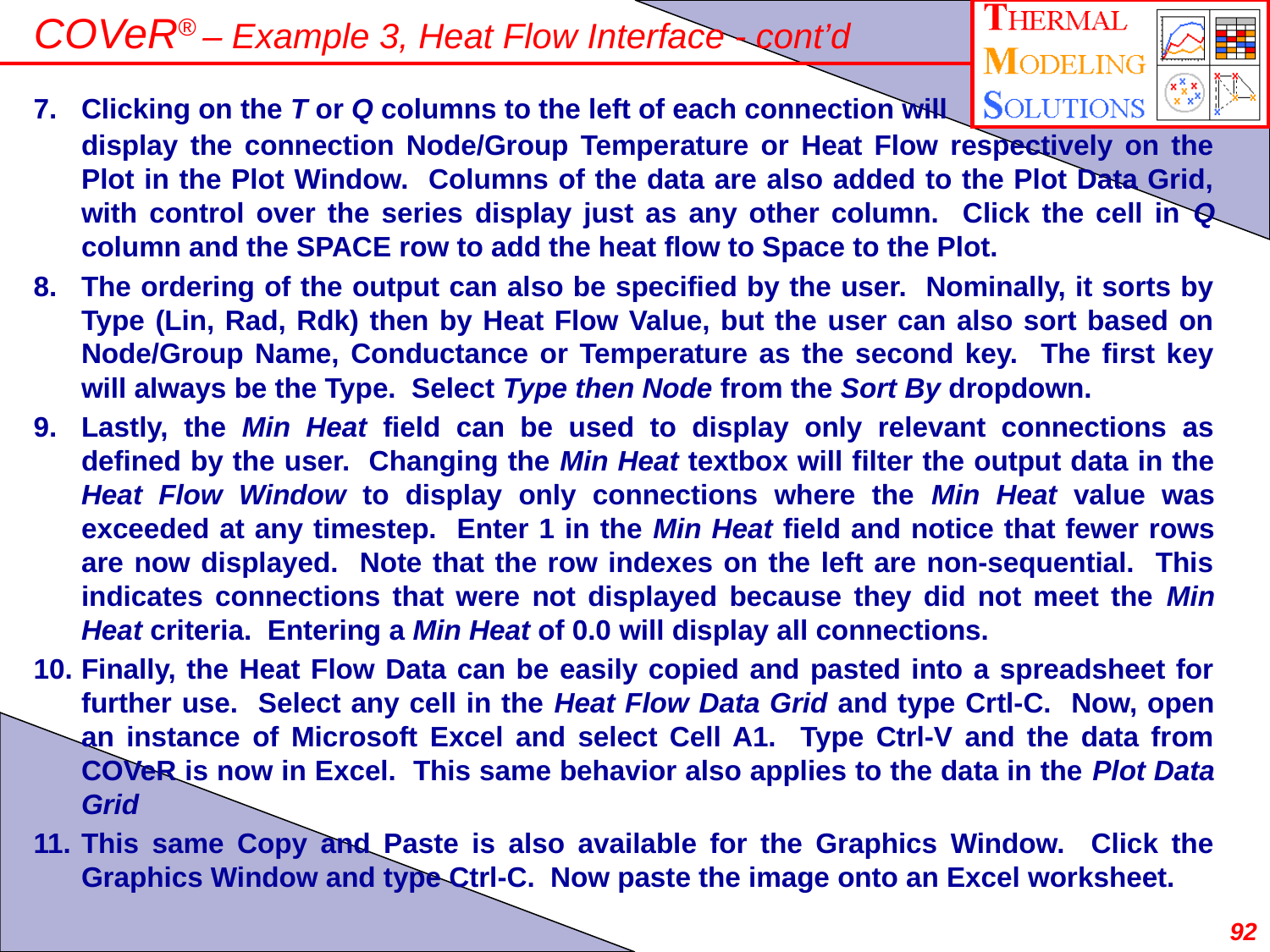

# COVeR® – Example 3, Heat Flow Interface - cont’d
Clicking on the T or Q columns to the left of each connection will
	display the connection Node/Group Temperature or Heat Flow respectively on the Plot in the Plot Window.  Columns of the data are also added to the Plot Data Grid, with control over the series display just as any other column.  Click the cell in Q column and the SPACE row to add the heat flow to Space to the Plot.
The ordering of the output can also be specified by the user.  Nominally, it sorts by Type (Lin, Rad, Rdk) then by Heat Flow Value, but the user can also sort based on Node/Group Name, Conductance or Temperature as the second key.  The first key will always be the Type.  Select Type then Node from the Sort By dropdown.
Lastly, the Min Heat field can be used to display only relevant connections as defined by the user.  Changing the Min Heat textbox will filter the output data in the Heat Flow Window to display only connections where the Min Heat value was exceeded at any timestep.  Enter 1 in the Min Heat field and notice that fewer rows are now displayed.  Note that the row indexes on the left are non-sequential.  This indicates connections that were not displayed because they did not meet the Min Heat criteria.  Entering a Min Heat of 0.0 will display all connections.
Finally, the Heat Flow Data can be easily copied and pasted into a spreadsheet for further use.  Select any cell in the Heat Flow Data Grid and type Crtl-C.  Now, open an instance of Microsoft Excel and select Cell A1.  Type Ctrl-V and the data from COVeR is now in Excel.  This same behavior also applies to the data in the Plot Data Grid
This same Copy and Paste is also available for the Graphics Window.  Click the Graphics Window and type Ctrl-C.  Now paste the image onto an Excel worksheet.
92